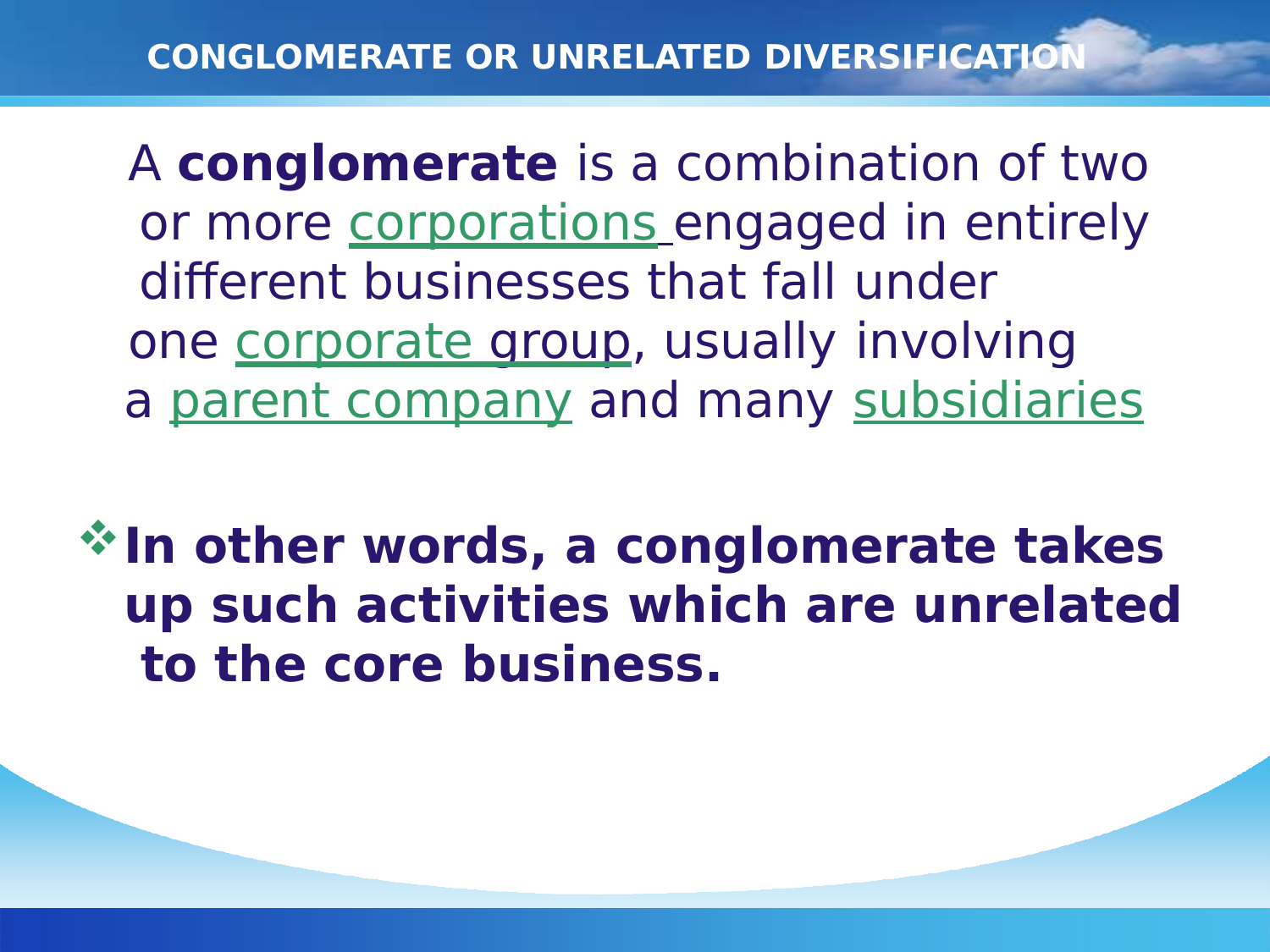

CONGLOMERATE OR UNRELATED DIVERSIFICATION

# A conglomerate is a combination of two  or more corporations engaged in entirely  different businesses that fall under
one corporate group, usually involving
a parent company and many subsidiaries

In other words, a conglomerate takes  up such activities which are unrelated  to the core business.